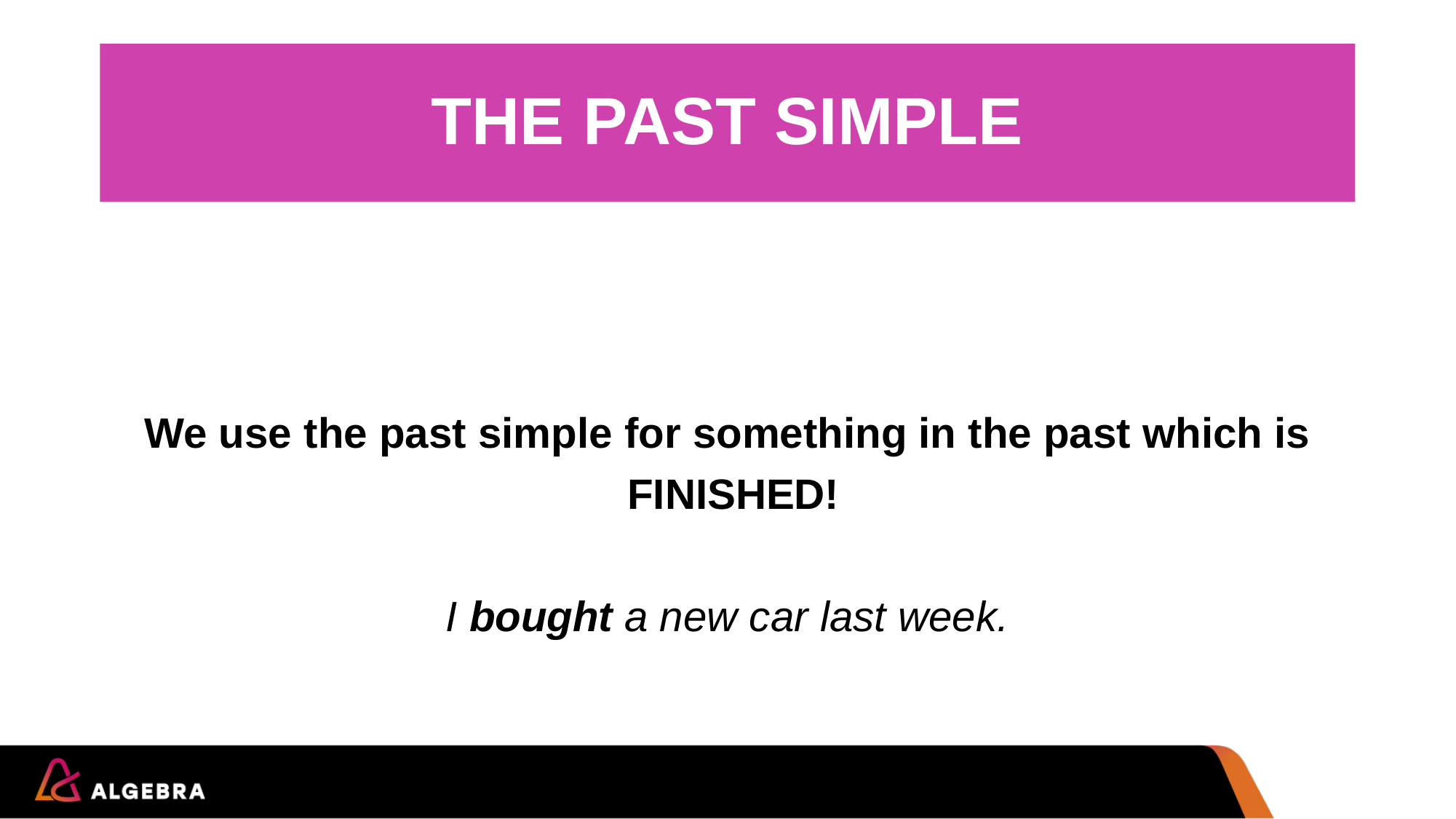

# THE PAST SIMPLE

We use the past simple for something in the past which is
 FINISHED!

I bought a new car last week.